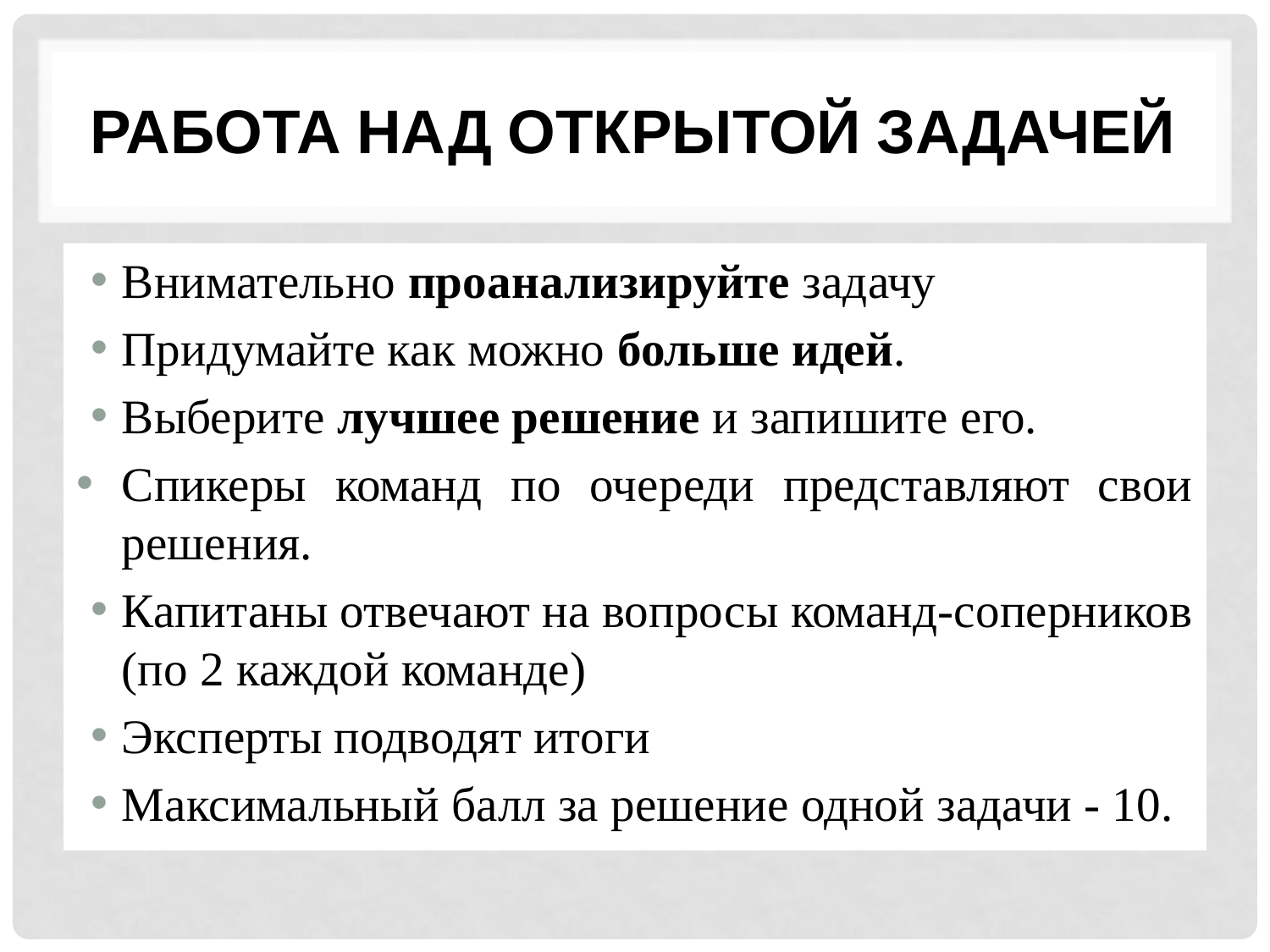

# РАБОТА НАД ОТКРЫТОЙ ЗАДАЧЕЙ
Внимательно проанализируйте задачу
Придумайте как можно больше идей.
Выберите лучшее решение и запишите его.
Спикеры команд по очереди представляют свои решения.
Капитаны отвечают на вопросы команд-соперников (по 2 каждой команде)
Эксперты подводят итоги
Максимальный балл за решение одной задачи - 10.